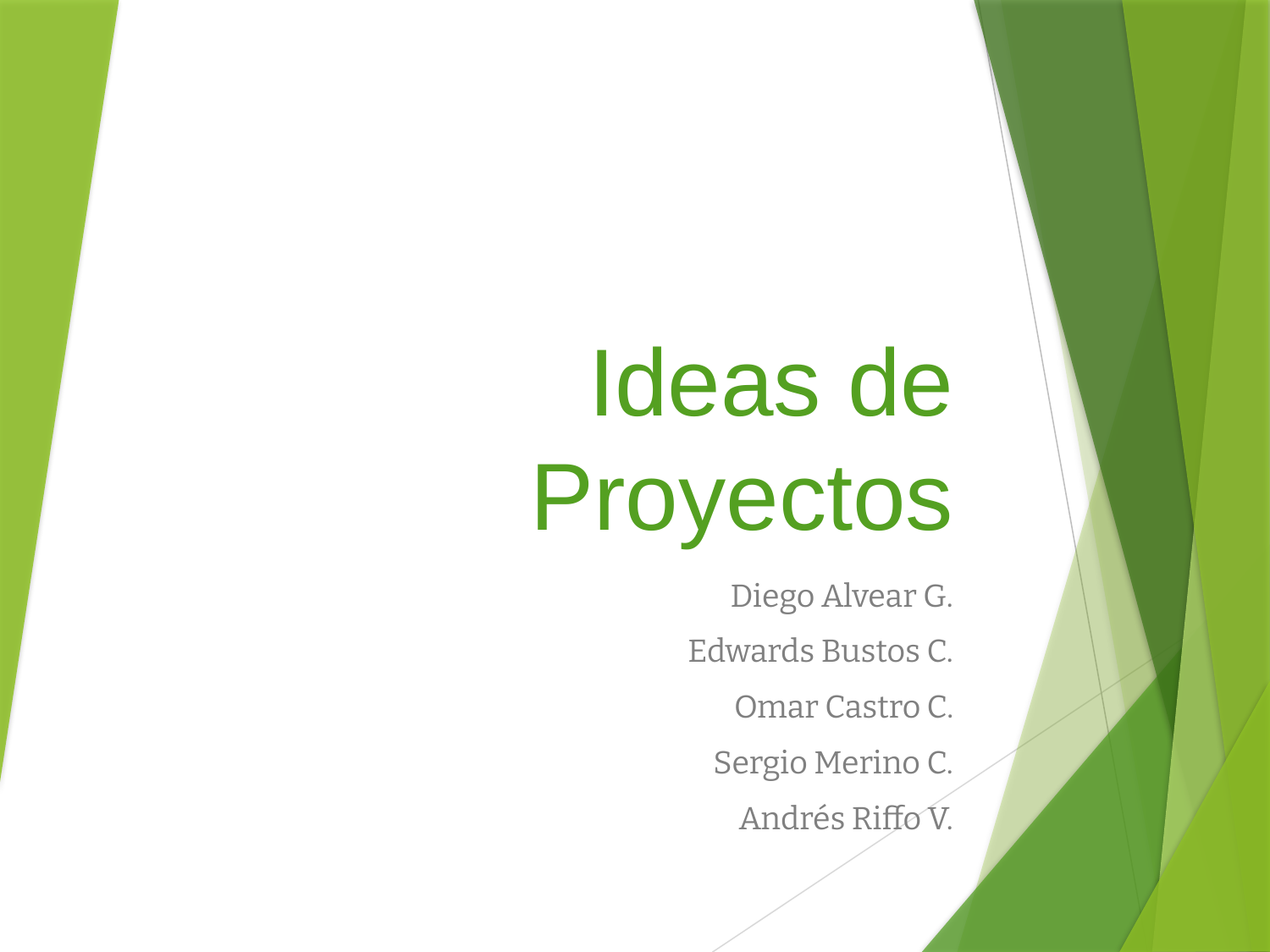

# Ideas de Proyectos
Diego Alvear G.
Edwards Bustos C.
Omar Castro C.
Sergio Merino C.
Andrés Riffo V.